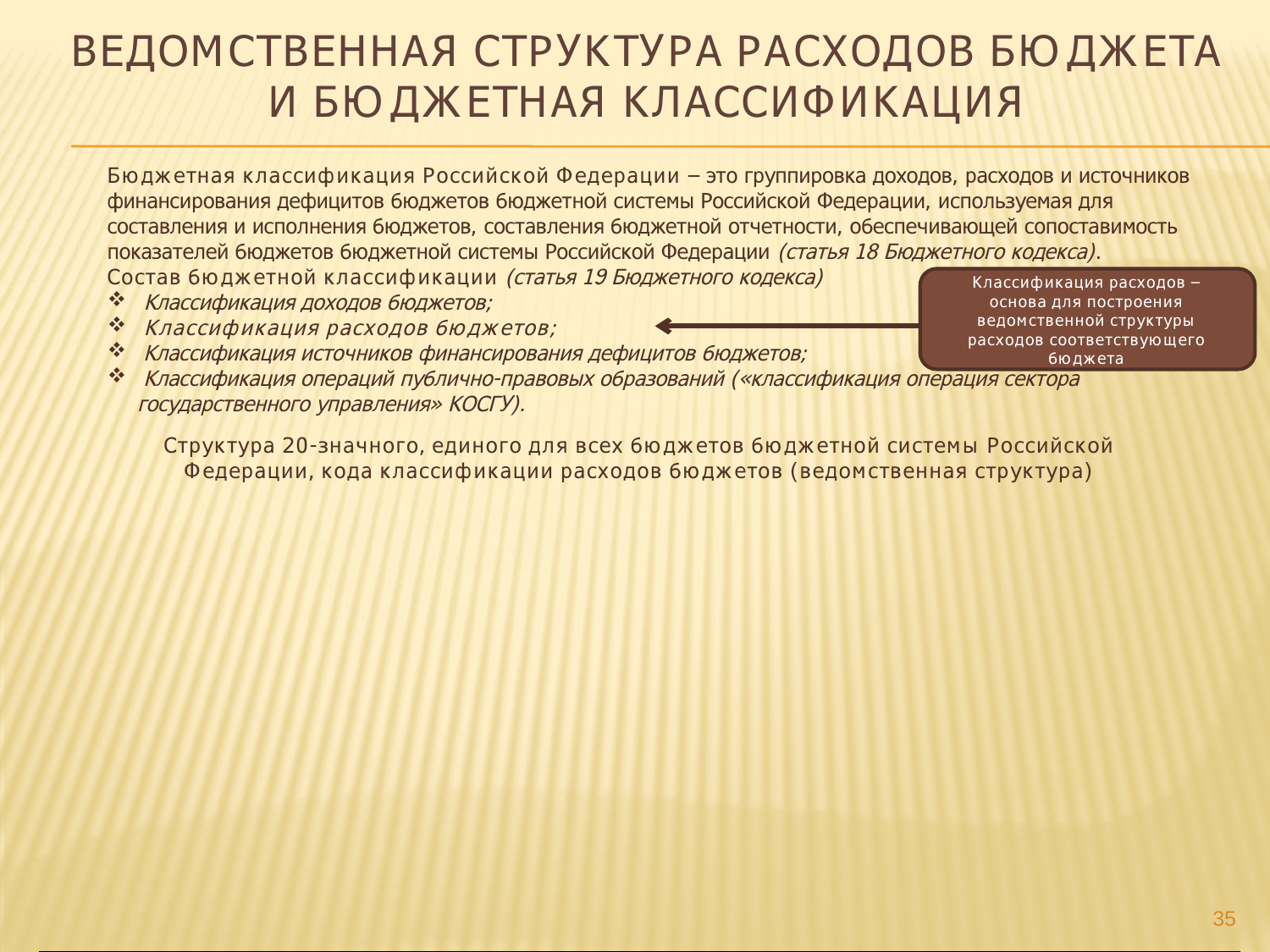

# Ведомственная структура расходов бюджета и бюджетная классификация
Бюджетная классификация Российской Федерации – это группировка доходов, расходов и источников финансирования дефицитов бюджетов бюджетной системы Российской Федерации, используемая для составления и исполнения бюджетов, составления бюджетной отчетности, обеспечивающей сопоставимость показателей бюджетов бюджетной системы Российской Федерации (статья 18 Бюджетного кодекса).
Состав бюджетной классификации (статья 19 Бюджетного кодекса)
 Классификация доходов бюджетов;
 Классификация расходов бюджетов;
 Классификация источников финансирования дефицитов бюджетов;
 Классификация операций публично-правовых образований («классификация операция сектора государственного управления» КОСГУ).
Классификация расходов – основа для построения ведомственной структуры расходов соответствующего бюджета

Структура 20-значного, единого для всех бюджетов бюджетной системы Российской Федерации, кода классификации расходов бюджетов (ведомственная структура)
35
|  |  |  |  |  |  |  |  |  |  |  |  |  |  |  |  |  |  |  |  |
| --- | --- | --- | --- | --- | --- | --- | --- | --- | --- | --- | --- | --- | --- | --- | --- | --- | --- | --- | --- |
|  |  |  |  |  |  |  |  |  |  |  |  |  |  |  |  |  |  |  |  |